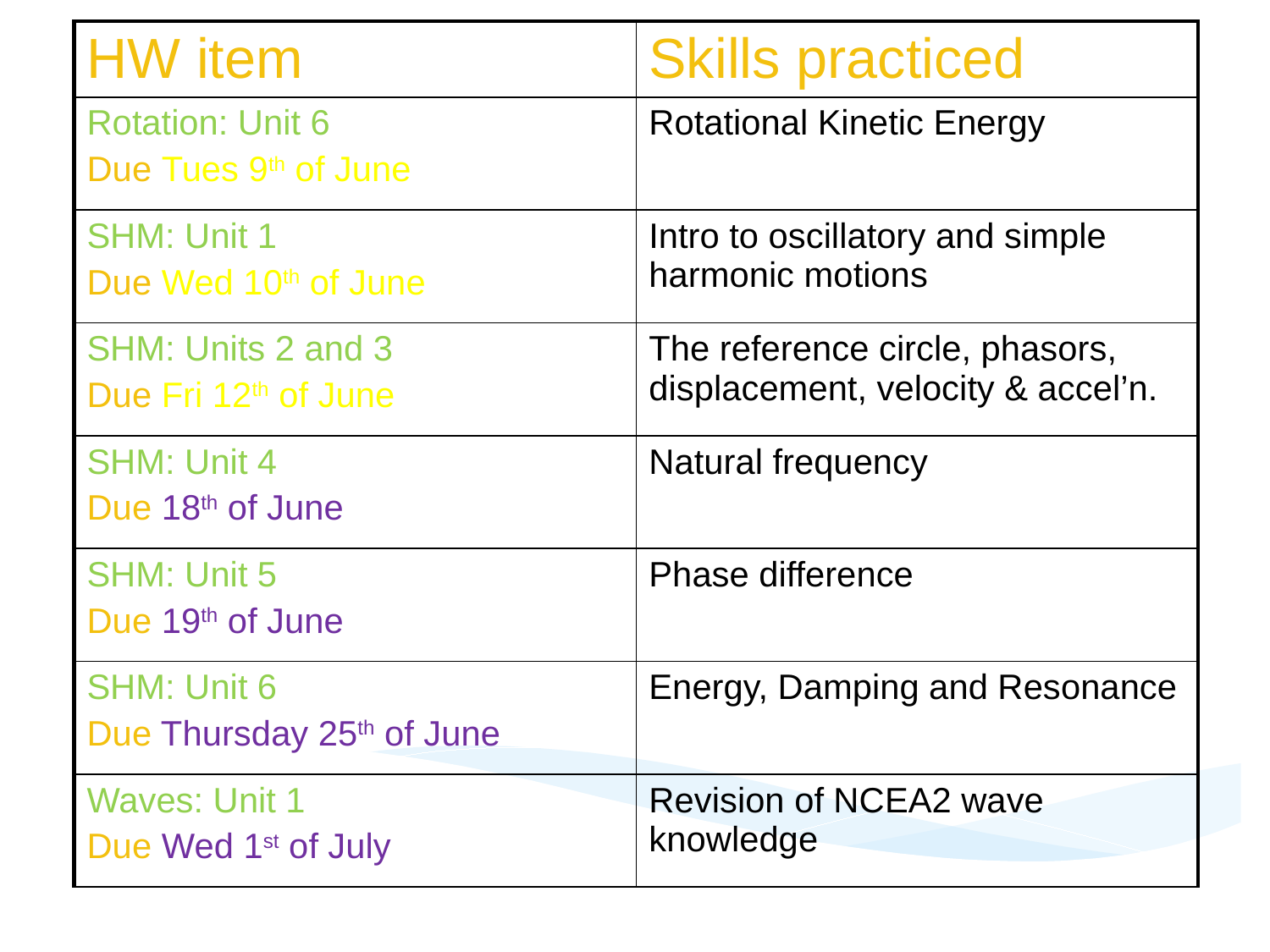

| HW item | Skills practiced |
| --- | --- |
| Rotation: Unit 6 Due Tues 9th of June | Rotational Kinetic Energy |
| SHM: Unit 1 Due Wed 10th of June | Intro to oscillatory and simple harmonic motions |
| SHM: Units 2 and 3 Due Fri 12th of June | The reference circle, phasors, displacement, velocity & accel’n. |
| SHM: Unit 4 Due 18th of June | Natural frequency |
| SHM: Unit 5 Due 19th of June | Phase difference |
| SHM: Unit 6 Due Thursday 25th of June | Energy, Damping and Resonance |
| Waves: Unit 1 Due Wed 1st of July | Revision of NCEA2 wave knowledge |